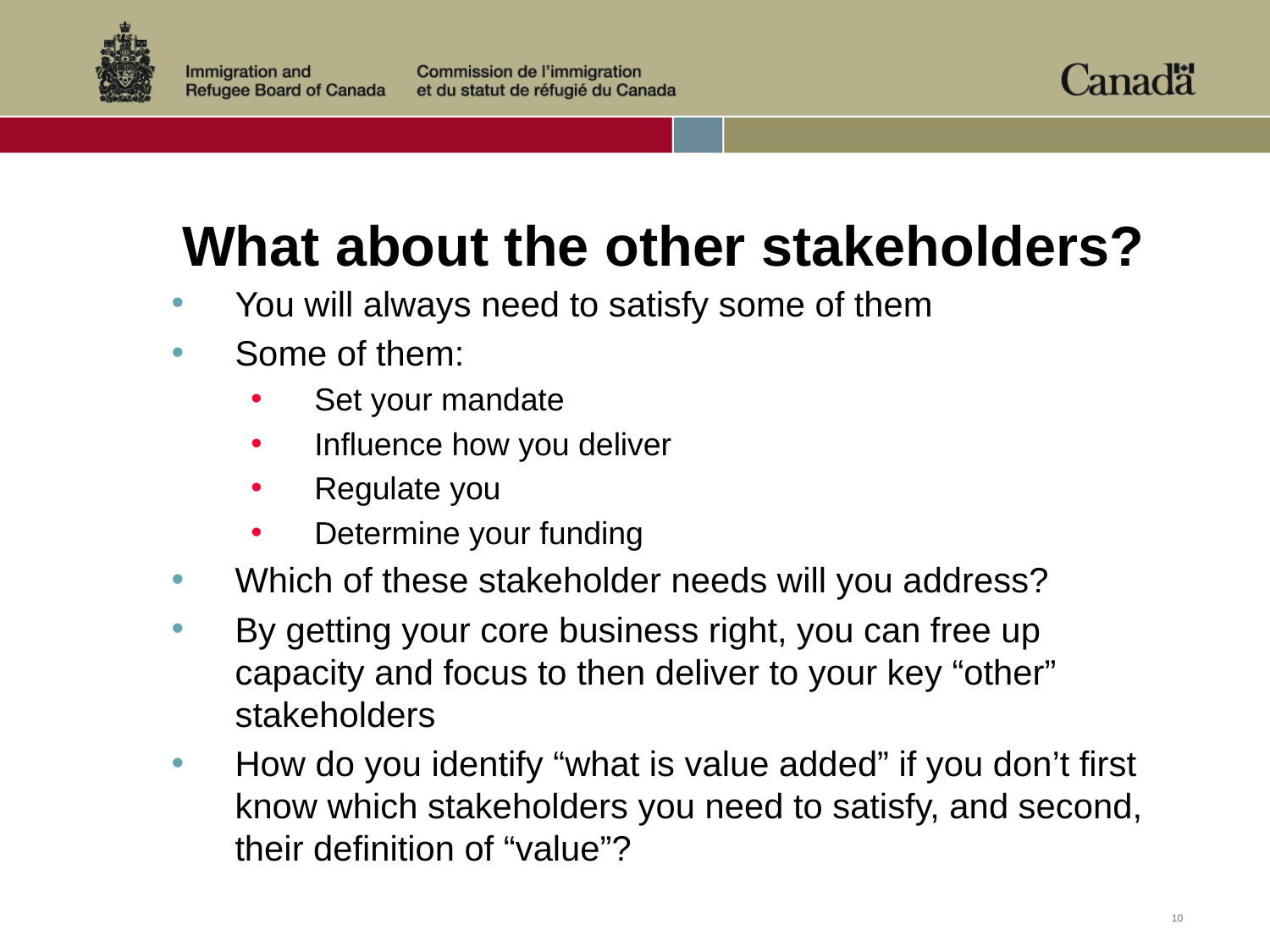

# What about the other stakeholders?
You will always need to satisfy some of them
Some of them:
Set your mandate
Influence how you deliver
Regulate you
Determine your funding
Which of these stakeholder needs will you address?
By getting your core business right, you can free up capacity and focus to then deliver to your key “other” stakeholders
How do you identify “what is value added” if you don’t first know which stakeholders you need to satisfy, and second, their definition of “value”?

10